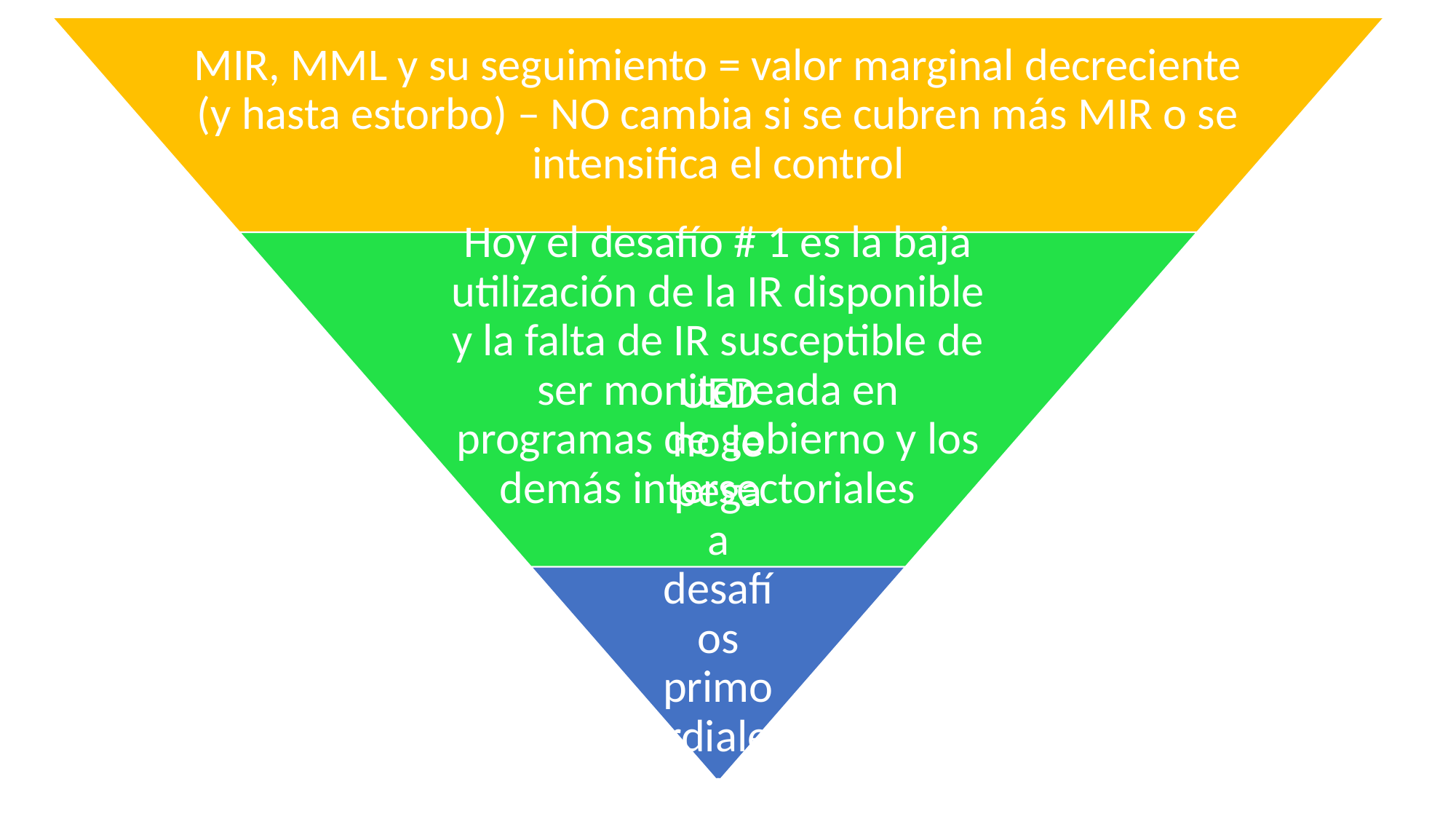

MIR, MML y su seguimiento = valor marginal decreciente (y hasta estorbo) – NO cambia si se cubren más MIR o se intensifica el control
Hoy el desafío # 1 es la baja utilización de la IR disponible y la falta de IR susceptible de ser monitoreada en programas de gobierno y los demás intersectoriales
UED no le pega a desafíos primordiales actuales